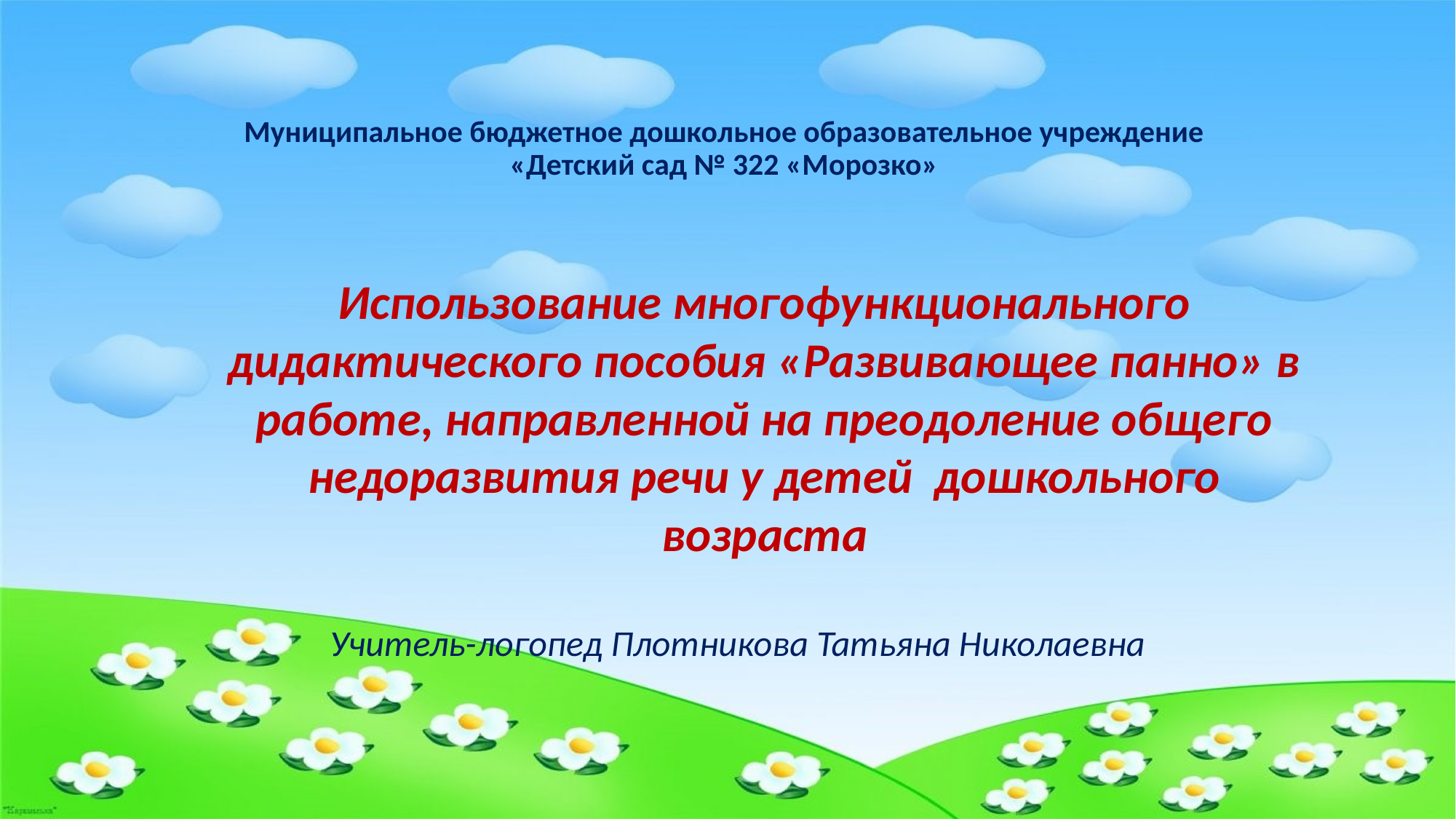

# Муниципальное бюджетное дошкольное образовательное учреждение «Детский сад № 322 «Морозко»
Использование многофункционального дидактического пособия «Развивающее панно» в работе, направленной на преодоление общего недоразвития речи у детей  дошкольного возраста

Учитель-логопед Плотникова Татьяна Николаевна